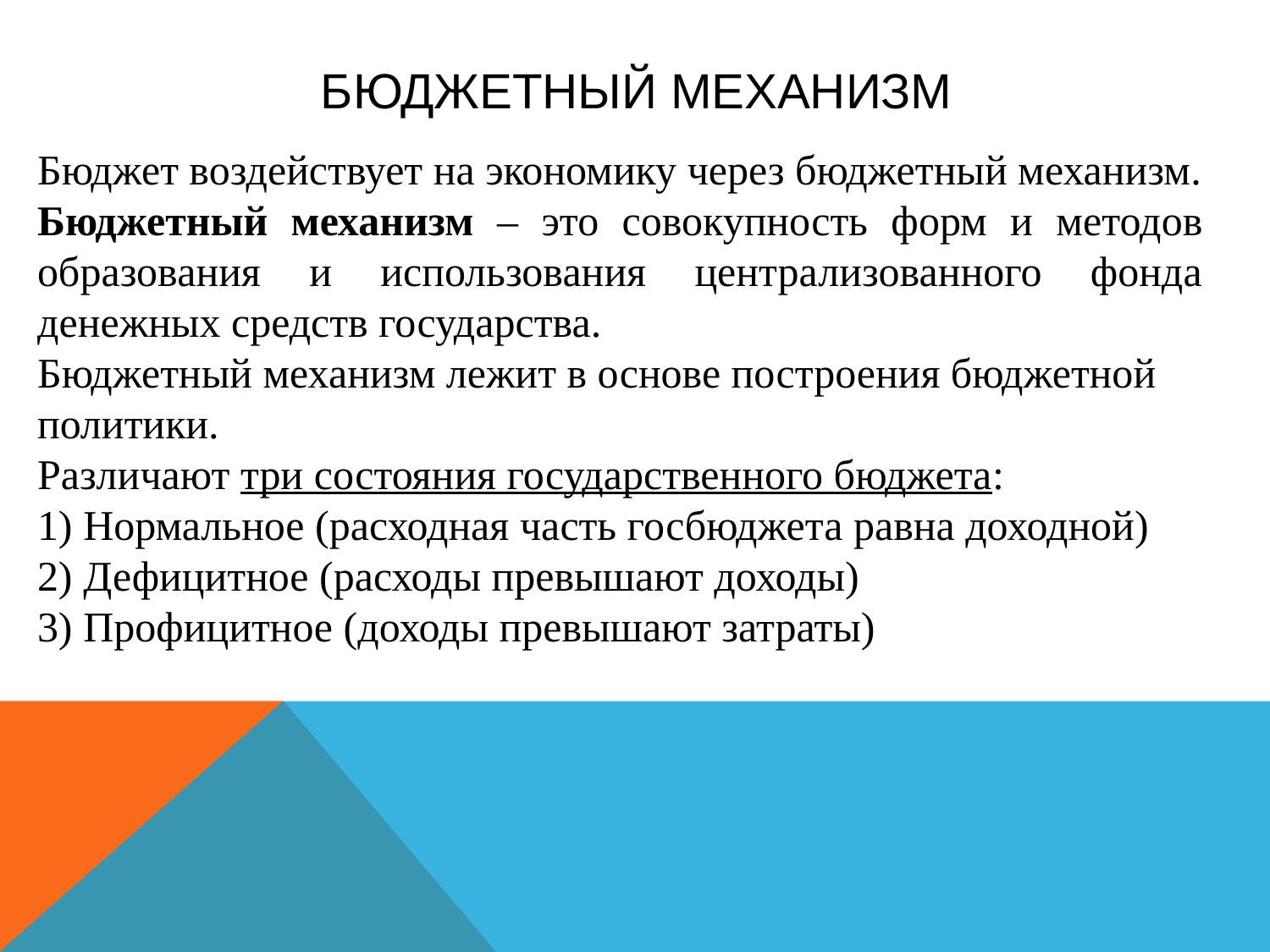

# Бюджетный механизм
Бюджет воздействует на экономику через бюджетный механизм.
Бюджетный механизм – это совокупность форм и методов образования и использования централизованного фонда денежных средств государства.
Бюджетный механизм лежит в основе построения бюджетной политики.
Различают три состояния государственного бюджета:
1) Нормальное (расходная часть госбюджета равна доходной)
2) Дефицитное (расходы превышают доходы)
3) Профицитное (доходы превышают затраты)